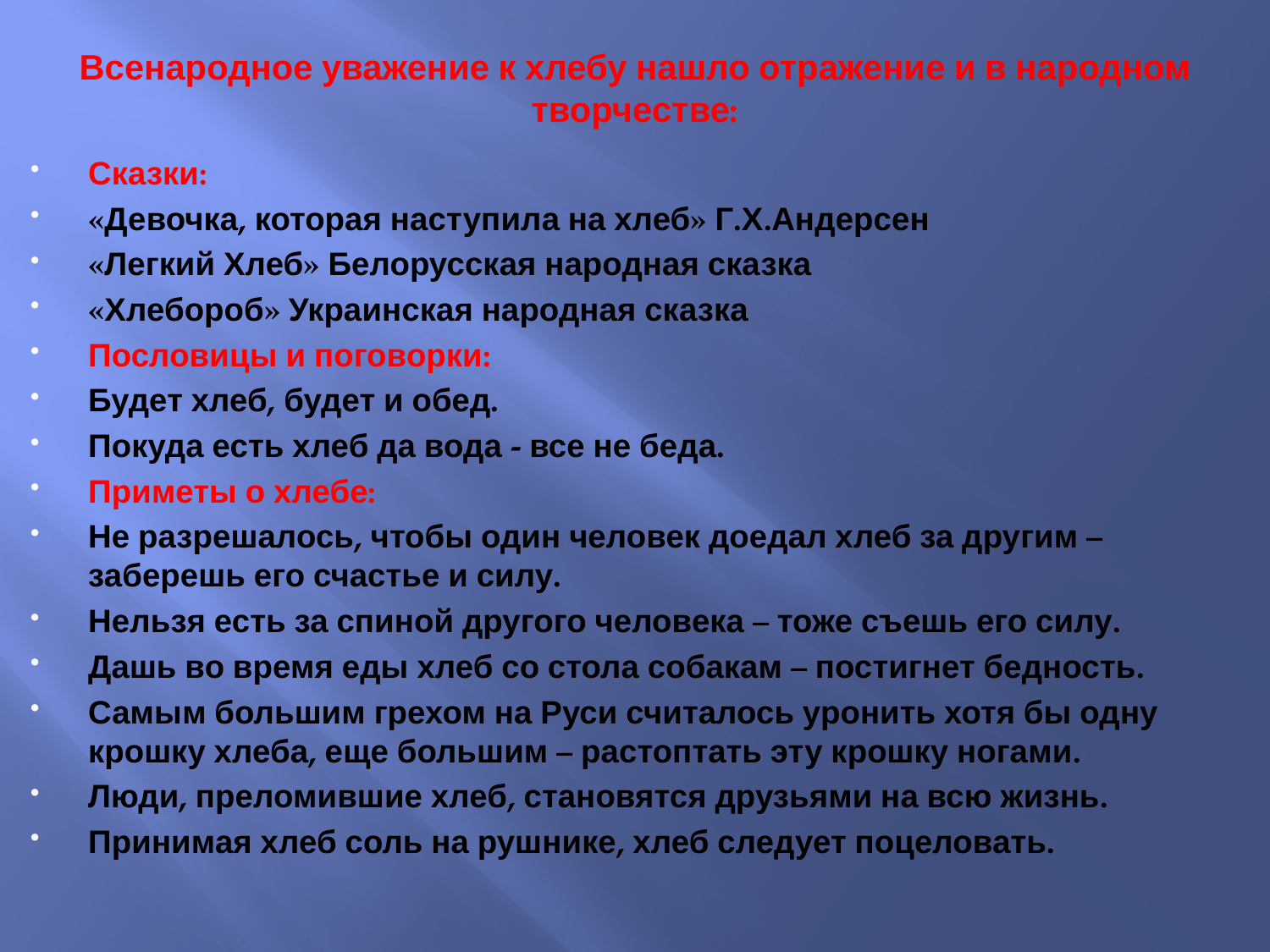

# Всенародное уважение к хлебу нашло отражение и в народном творчестве:
Сказки:
«Девочка, которая наступила на хлеб» Г.Х.Андерсен
«Легкий Хлеб» Белорусская народная сказка
«Хлебороб» Украинская народная сказка
Пословицы и поговорки:
Будет хлеб, будет и обед.
Покуда есть хлеб да вода - все не беда.
Приметы о хлебе:
Не разрешалось, чтобы один человек доедал хлеб за другим – заберешь его счастье и силу.
Нельзя есть за спиной другого человека – тоже съешь его силу.
Дашь во время еды хлеб со стола собакам – постигнет бедность.
Самым большим грехом на Руси считалось уронить хотя бы одну крошку хлеба, еще большим – растоптать эту крошку ногами.
Люди, преломившие хлеб, становятся друзьями на всю жизнь.
Принимая хлеб соль на рушнике, хлеб следует поцеловать.